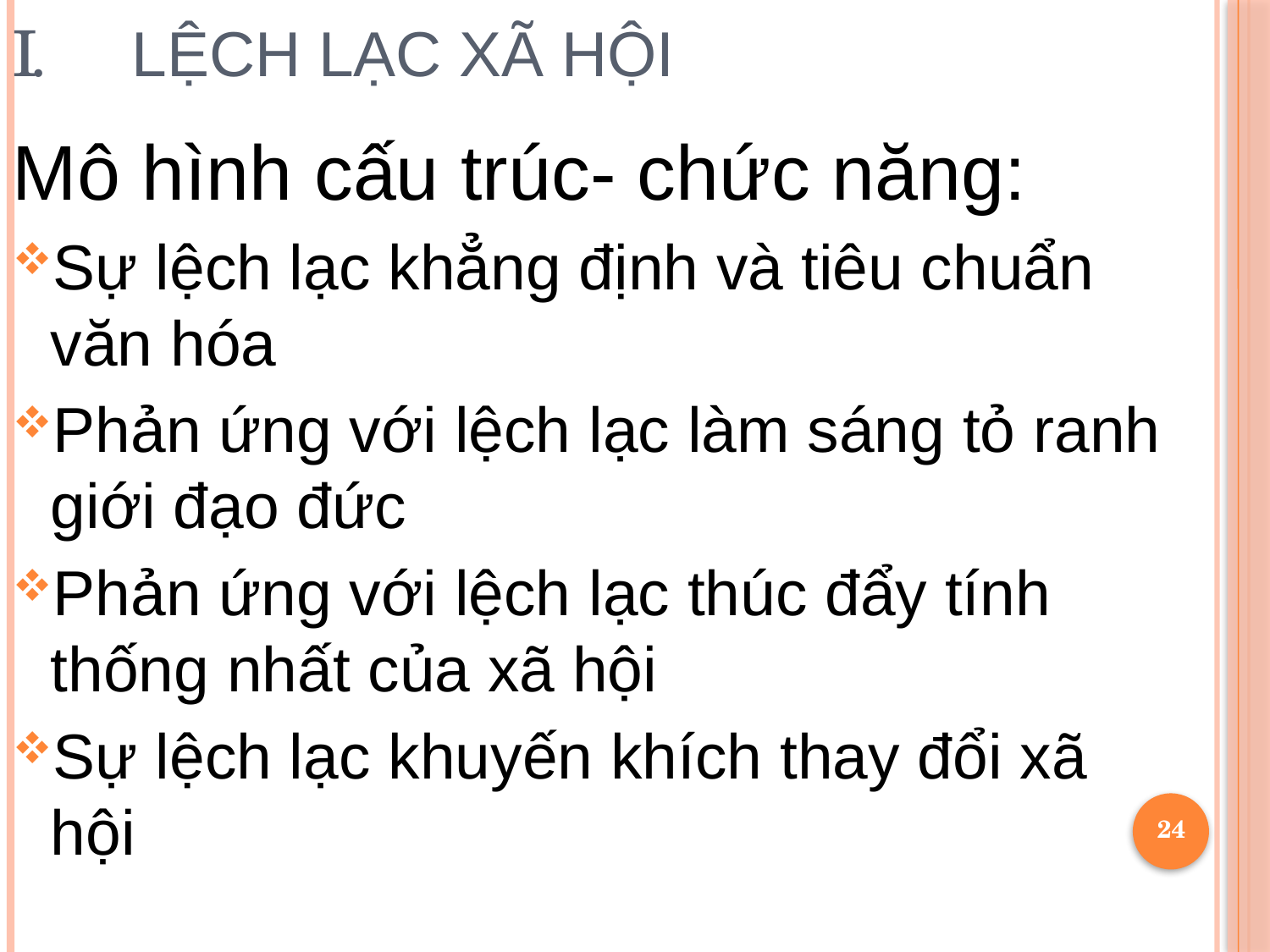

# Lệch lạc xã hội
Mô hình cấu trúc- chức năng:
Sự lệch lạc khẳng định và tiêu chuẩn văn hóa
Phản ứng với lệch lạc làm sáng tỏ ranh giới đạo đức
Phản ứng với lệch lạc thúc đẩy tính thống nhất của xã hội
Sự lệch lạc khuyến khích thay đổi xã hội
24